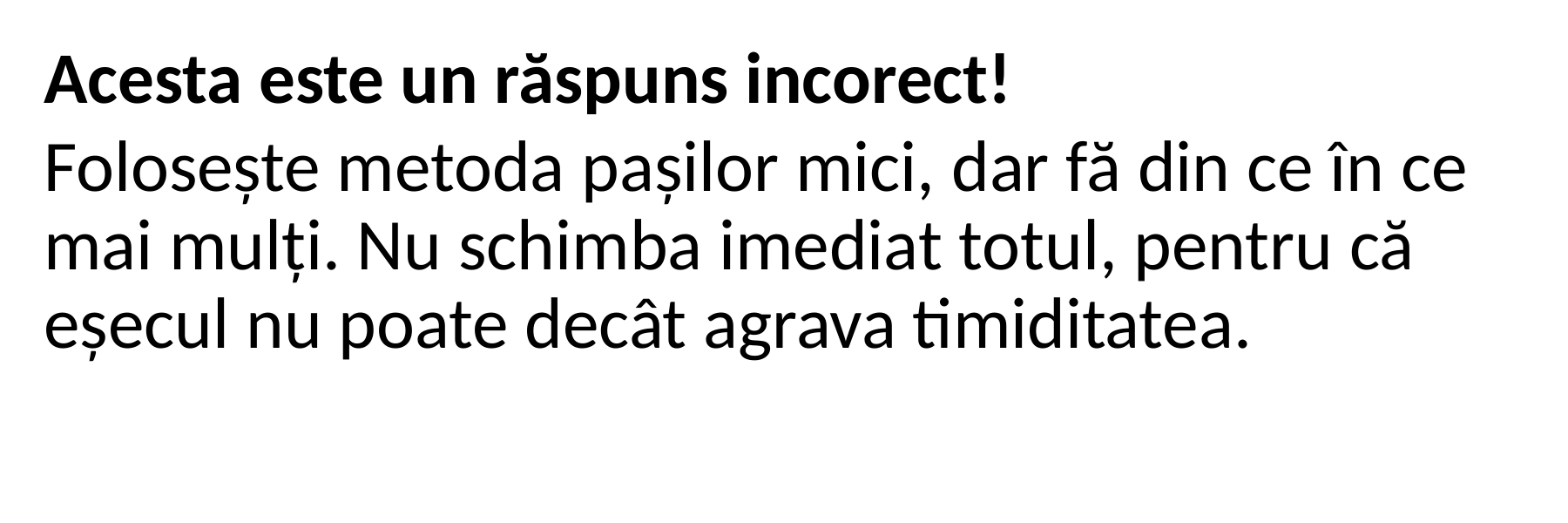

Acesta este un răspuns incorect!
Folosește metoda pașilor mici, dar fă din ce în ce mai mulți. Nu schimba imediat totul, pentru că eșecul nu poate decât agrava timiditatea.